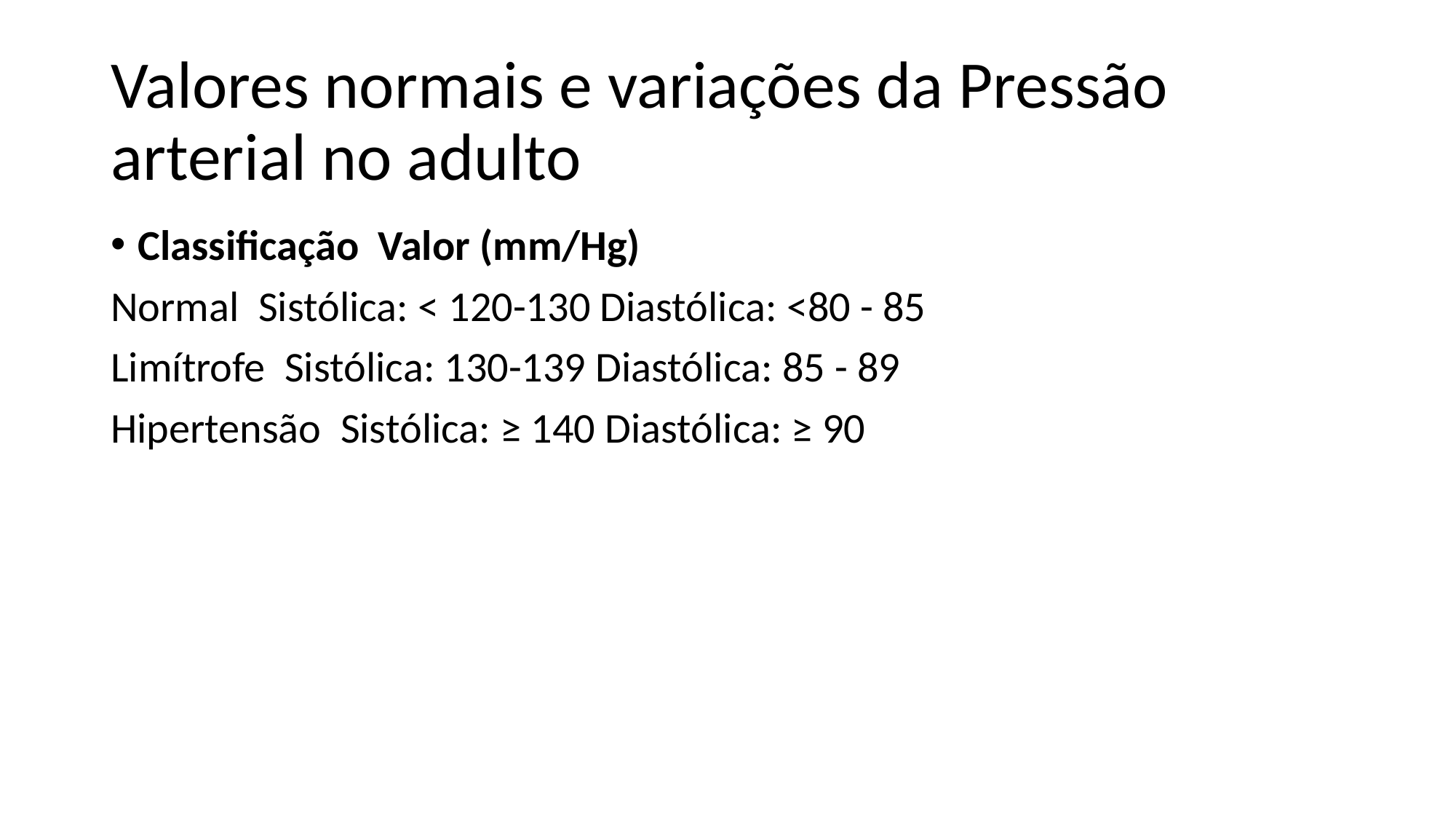

# Valores normais e variações da Pressão arterial no adulto
Classificação  Valor (mm/Hg)
Normal  Sistólica: < 120-130 Diastólica: <80 - 85
Limítrofe  Sistólica: 130-139 Diastólica: 85 - 89
Hipertensão  Sistólica: ≥ 140 Diastólica: ≥ 90